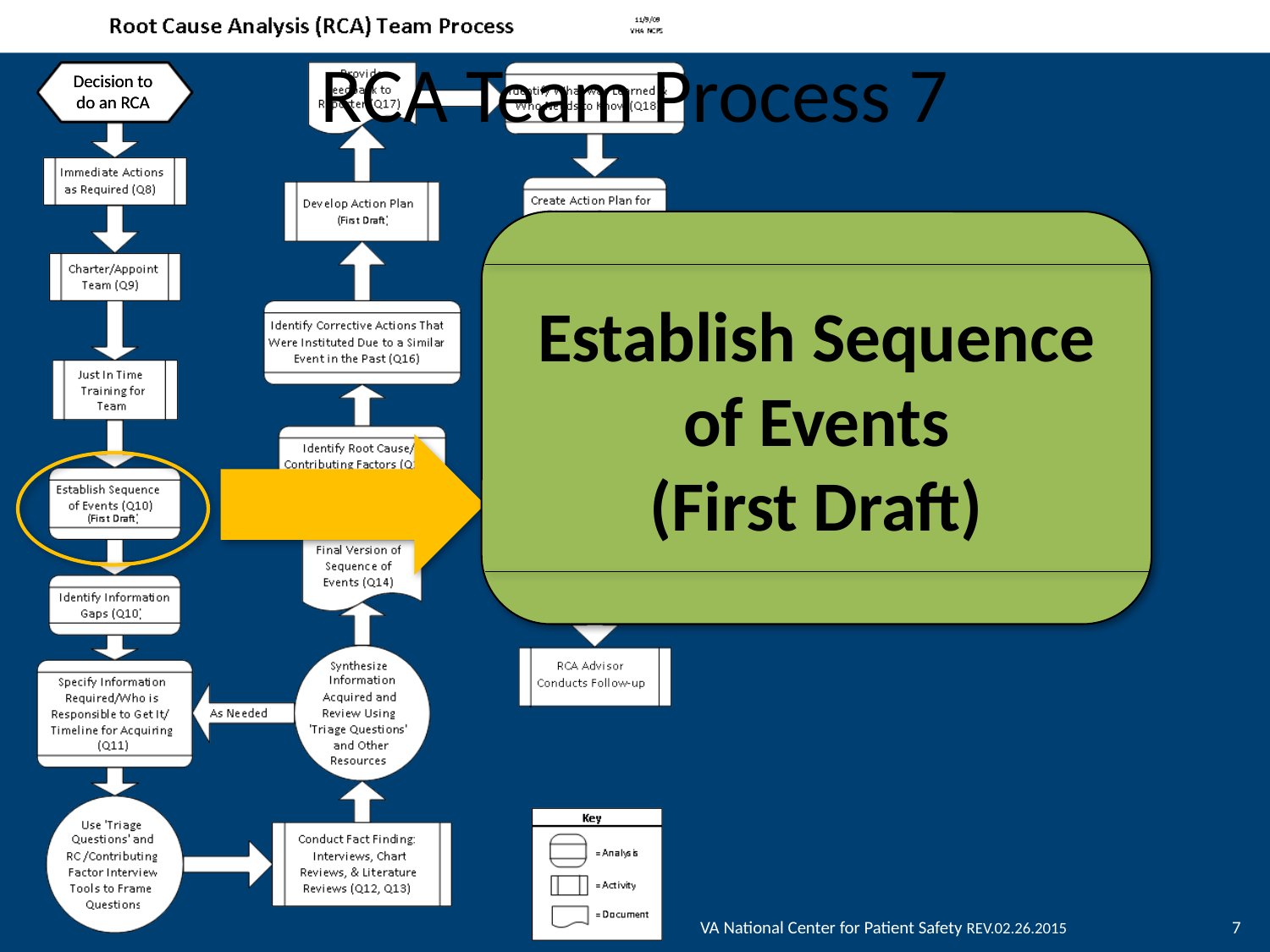

RCA Team Process 7
Decision to do an RCA
Establish Sequence of Events
(First Draft)